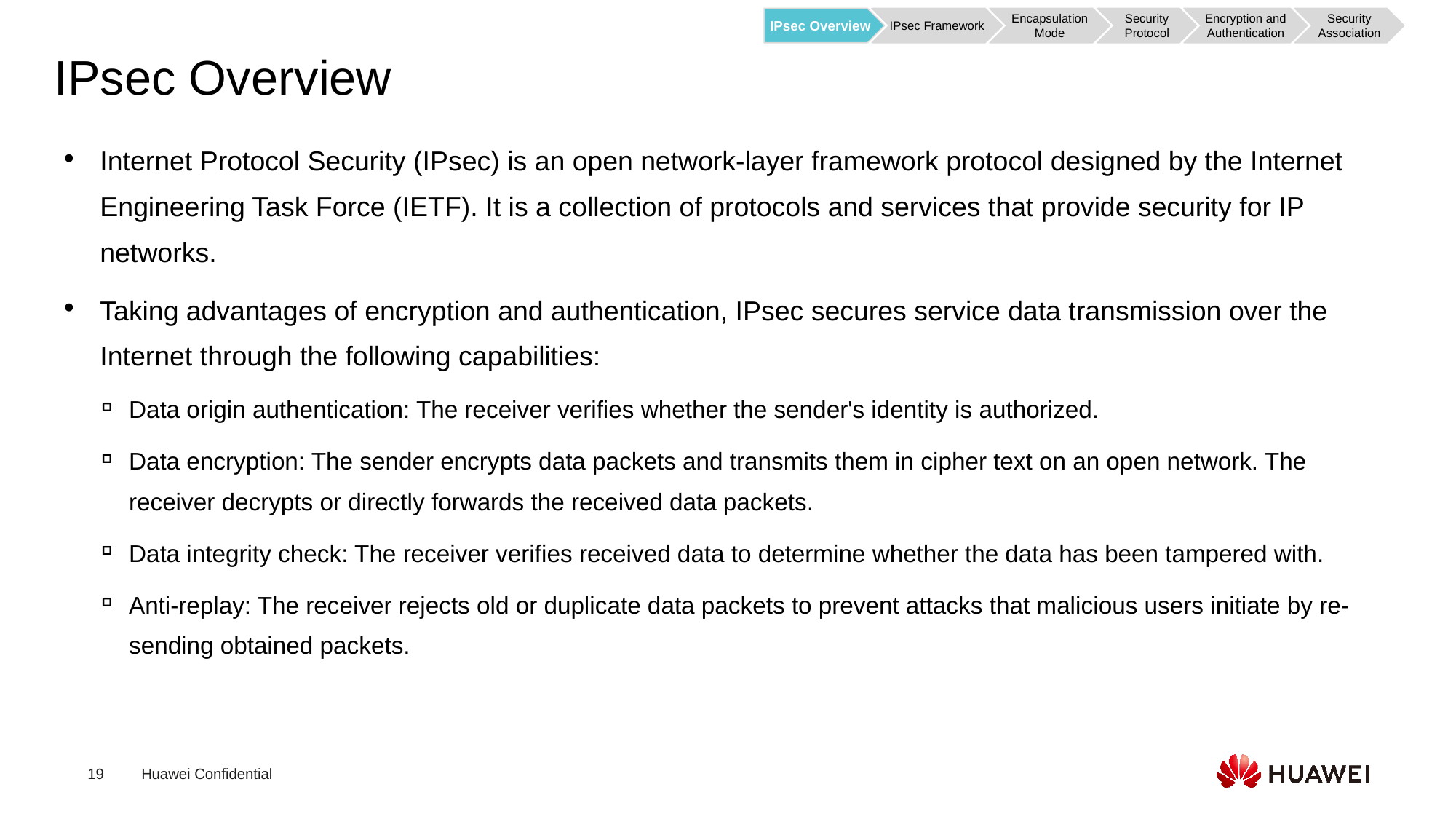

IPsec Overview
IPsec Framework
Encapsulation Mode
Security Protocol
Encryption and Authentication
Security Association
# IPsec Overview
Internet Protocol Security (IPsec) is an open network-layer framework protocol designed by the Internet Engineering Task Force (IETF). It is a collection of protocols and services that provide security for IP networks.
Taking advantages of encryption and authentication, IPsec secures service data transmission over the Internet through the following capabilities:
Data origin authentication: The receiver verifies whether the sender's identity is authorized.
Data encryption: The sender encrypts data packets and transmits them in cipher text on an open network. The receiver decrypts or directly forwards the received data packets.
Data integrity check: The receiver verifies received data to determine whether the data has been tampered with.
Anti-replay: The receiver rejects old or duplicate data packets to prevent attacks that malicious users initiate by re-sending obtained packets.